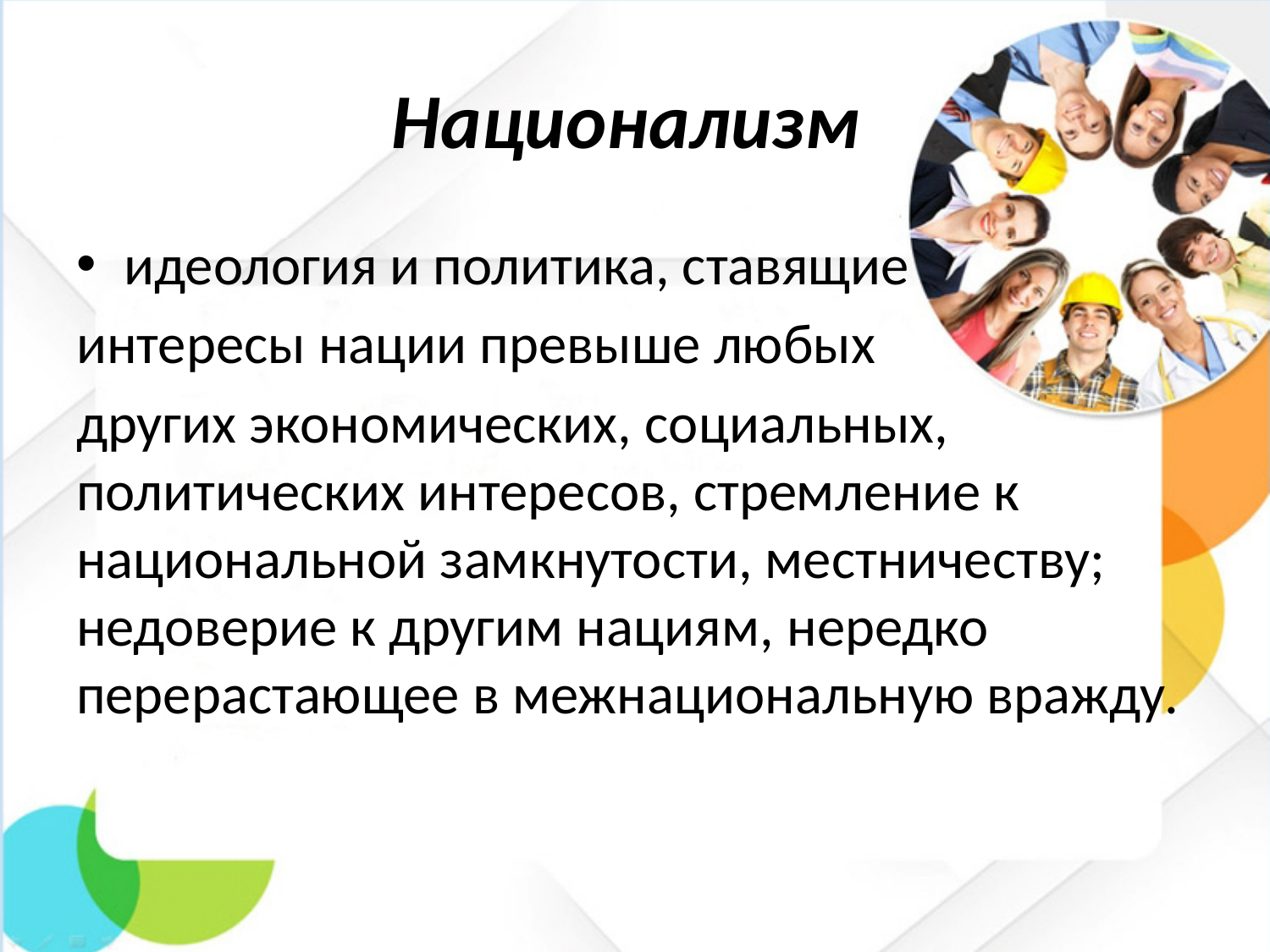

# Национализм
идеология и политика, ставящие
интересы нации превыше любых
других экономических, социальных, политических интересов, стремление к национальной замкнутости, местничеству; недоверие к другим нациям, нередко перерастающее в межнациональную вражду.